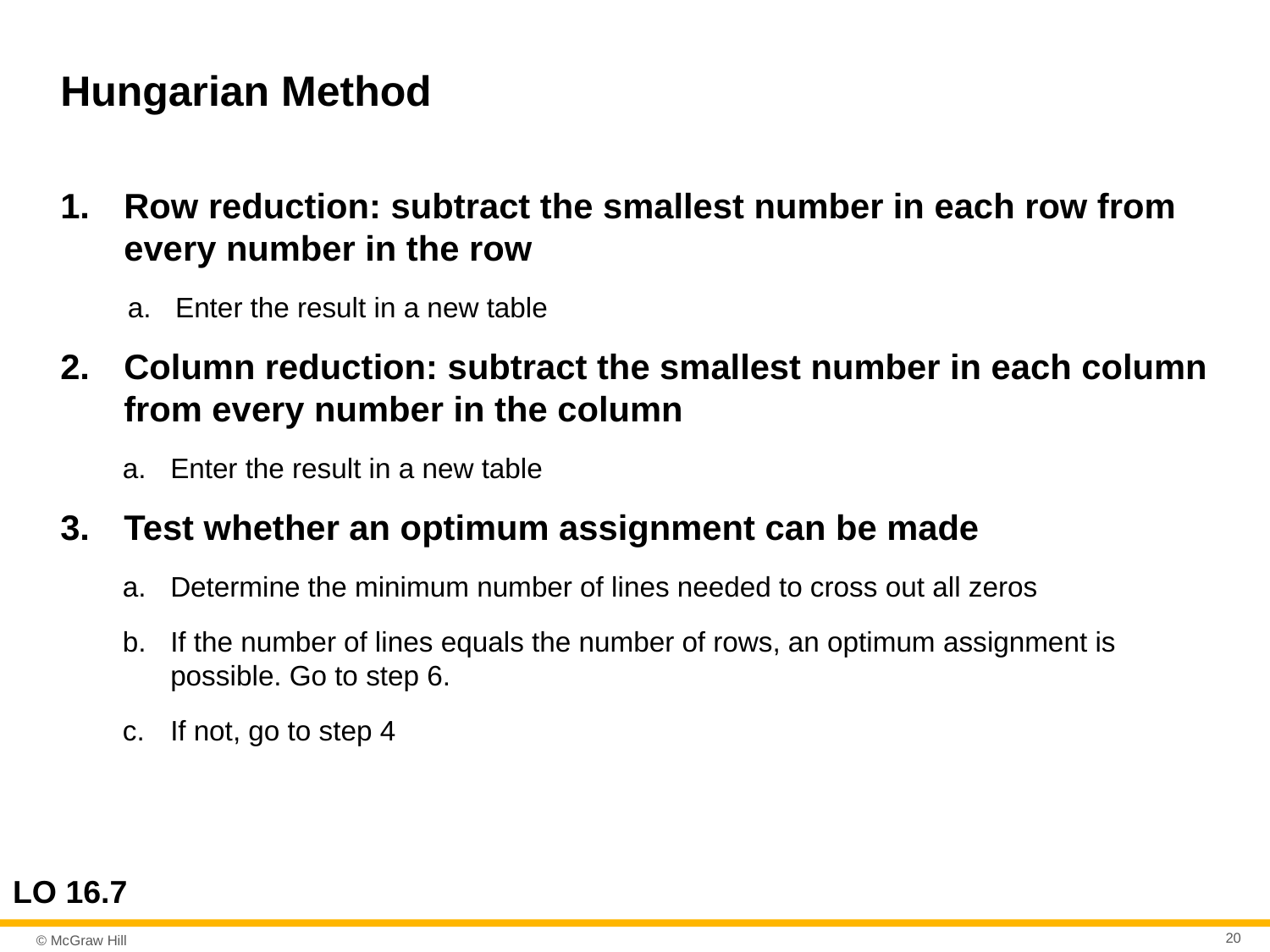

# Hungarian Method
Row reduction: subtract the smallest number in each row from every number in the row
Enter the result in a new table
Column reduction: subtract the smallest number in each column from every number in the column
Enter the result in a new table
Test whether an optimum assignment can be made
Determine the minimum number of lines needed to cross out all zeros
If the number of lines equals the number of rows, an optimum assignment is possible. Go to step 6.
If not, go to step 4
LO 16.7